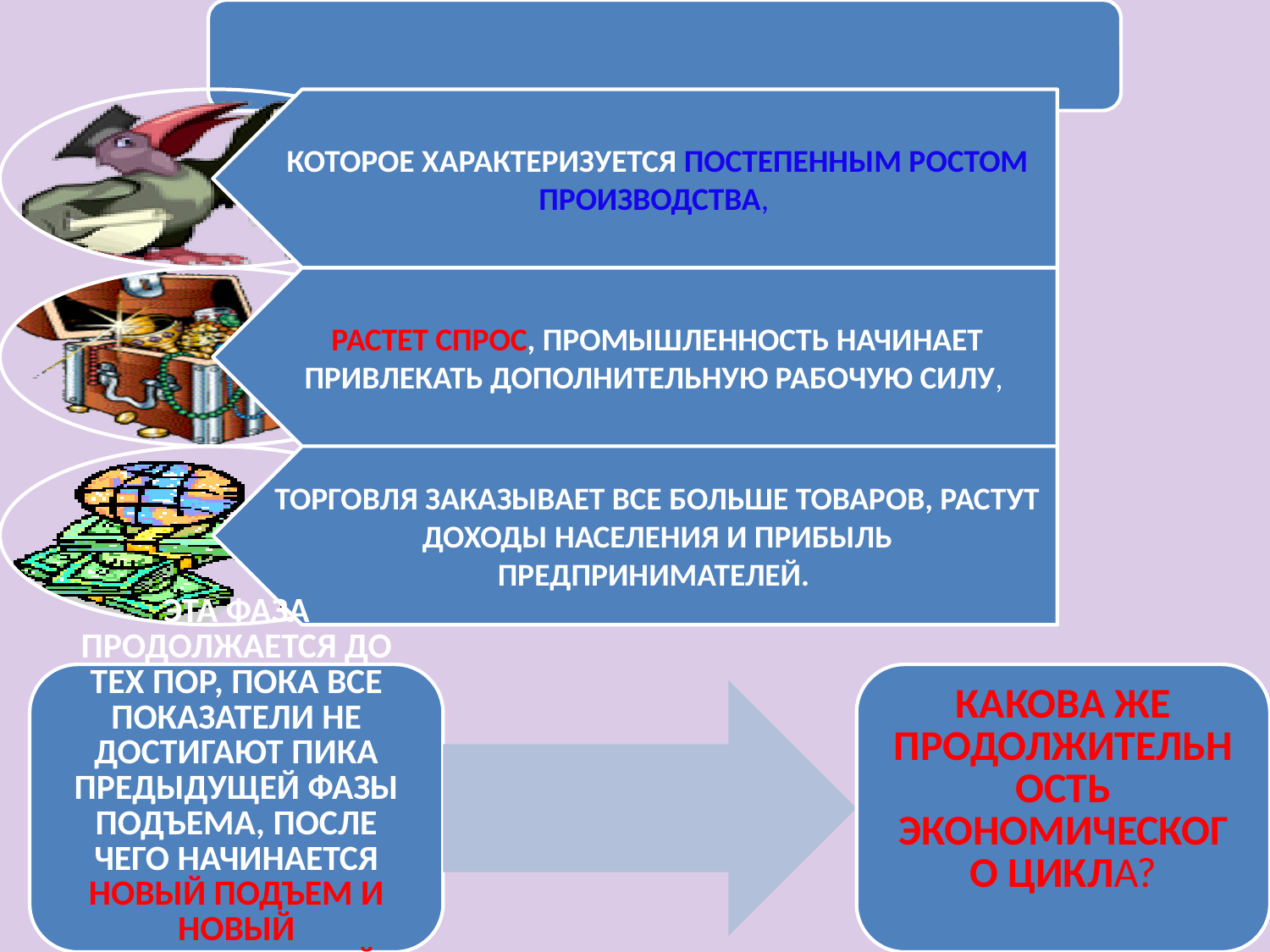

КОТОРОЕ ХАРАКТЕРИЗУЕТСЯ ПОСТЕПЕННЫМ РОСТОМ ПРОИЗВОДСТВА,
РАСТЕТ СПРОС, ПРОМЫШЛЕННОСТЬ НАЧИНАЕТ ПРИВЛЕКАТЬ ДОПОЛНИТЕЛЬНУЮ РАБОЧУЮ СИЛУ,
ТОРГОВЛЯ ЗАКАЗЫВАЕТ ВСЕ БОЛЬШЕ ТОВАРОВ, РАСТУТ ДОХОДЫ НАСЕЛЕНИЯ И ПРИБЫЛЬ ПРЕДПРИНИМАТЕЛЕЙ.
КАКОВА ЖЕ ПРОДОЛЖИТЕЛЬНОСТЬ ЭКОНОМИЧЕСКОГО ЦИКЛА?